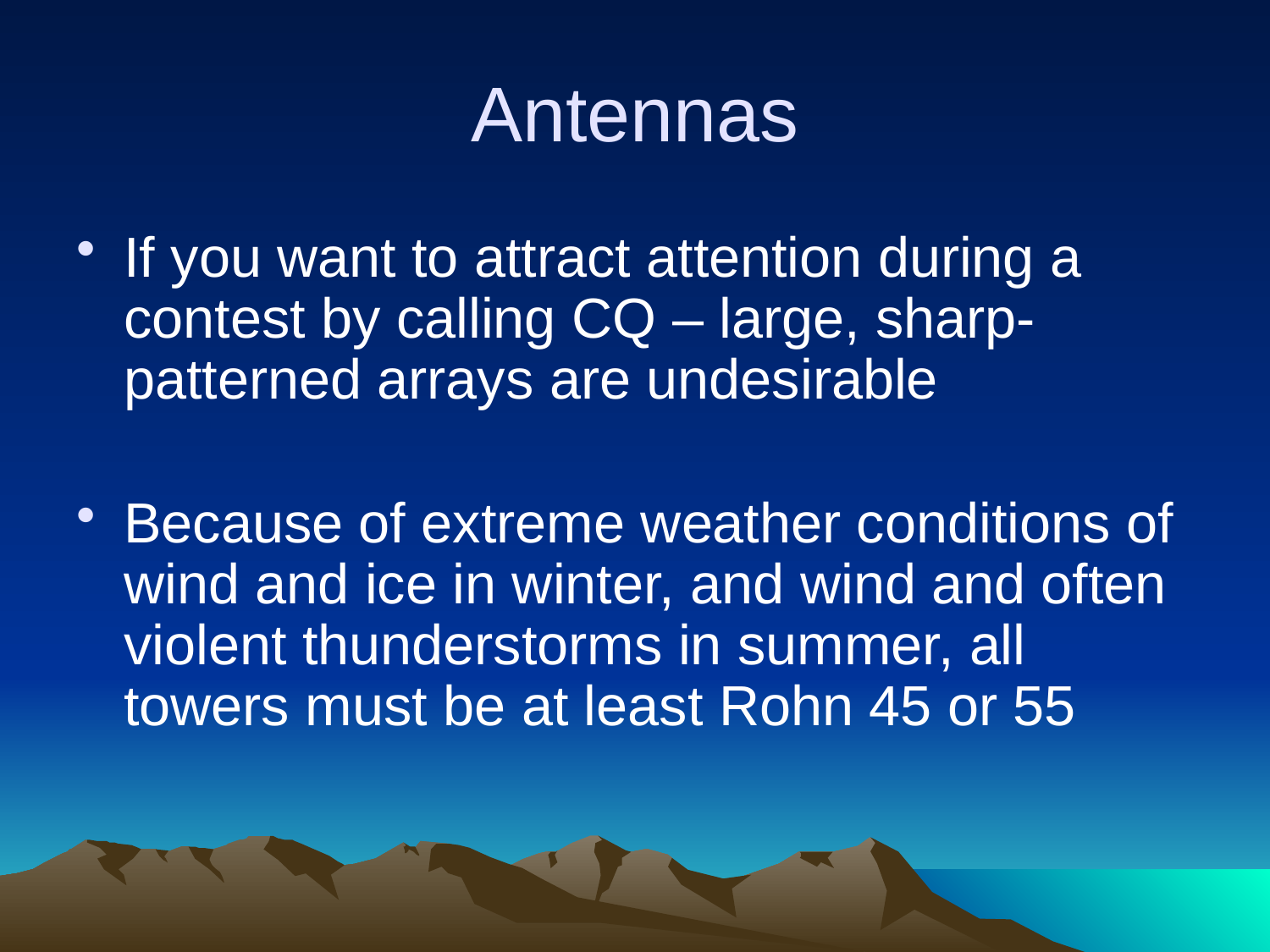

# Antennas
If you want to attract attention during a contest by calling CQ – large, sharp-patterned arrays are undesirable

Because of extreme weather conditions of wind and ice in winter, and wind and often violent thunderstorms in summer, all towers must be at least Rohn 45 or 55